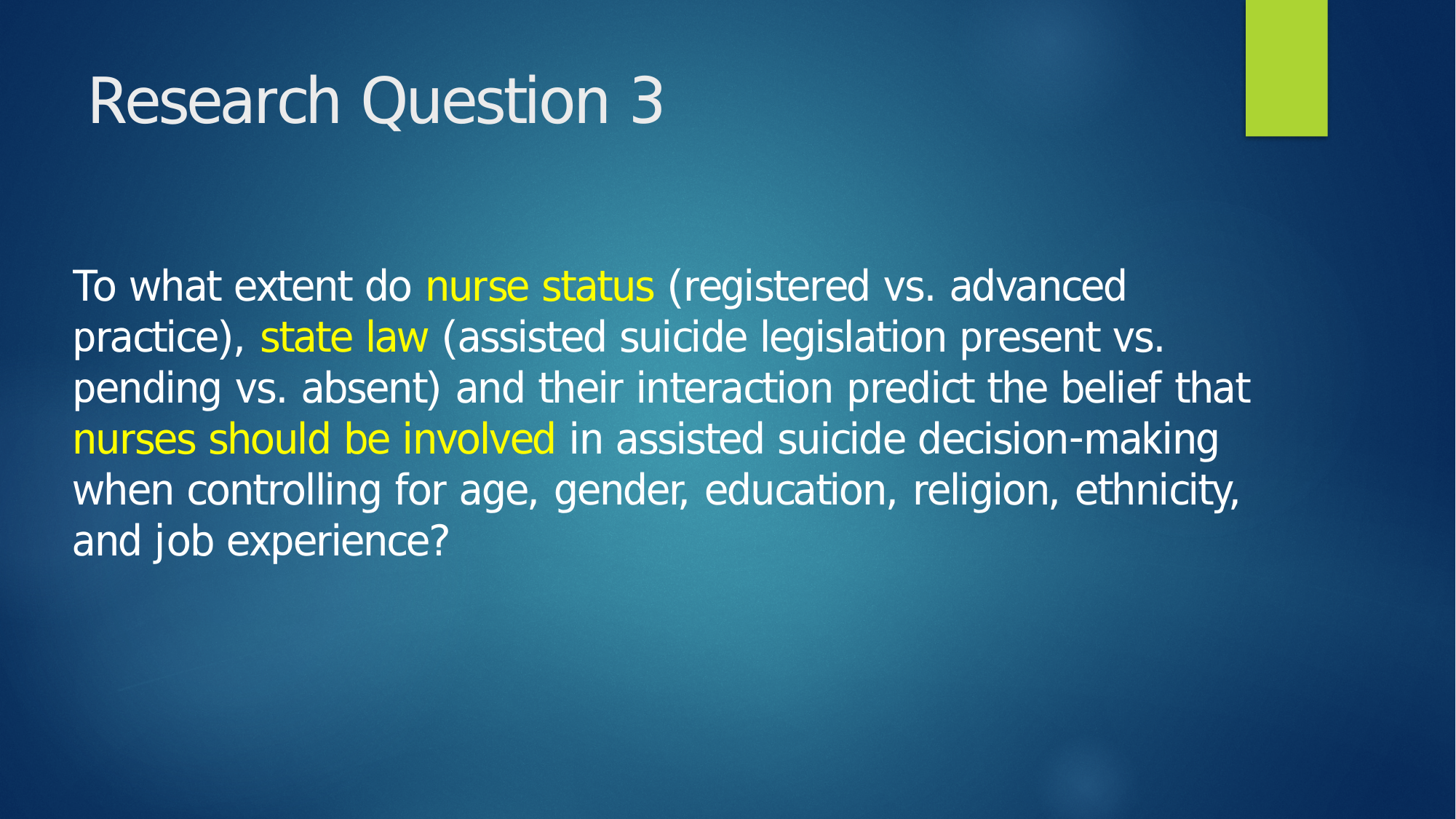

# Research Question 3
To what extent do nurse status (registered vs. advanced practice), state law (assisted suicide legislation present vs. pending vs. absent) and their interaction predict the belief that nurses should be involved in assisted suicide decision-making when controlling for age, gender, education, religion, ethnicity, and job experience?